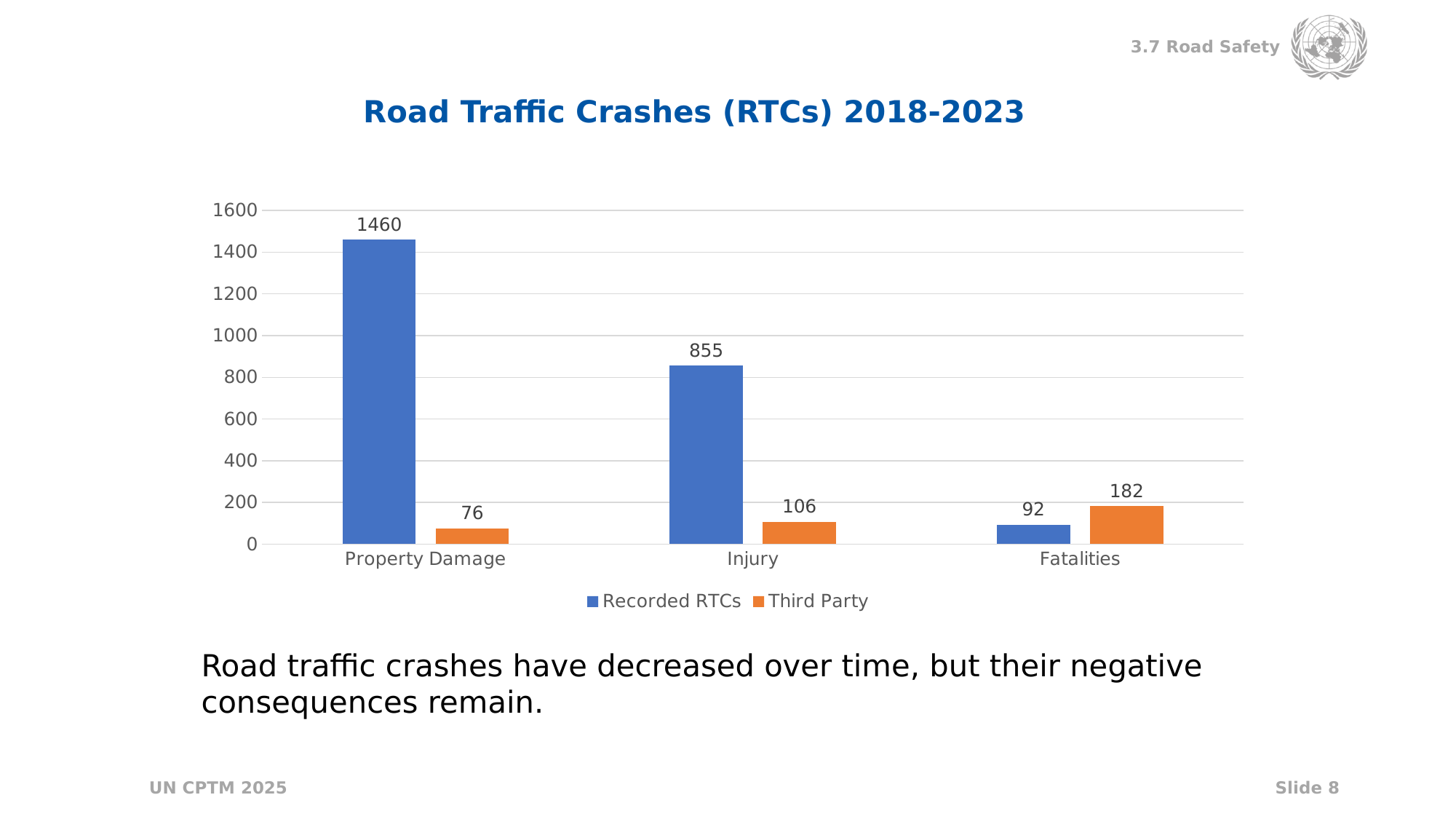

Road Traffic Crashes (RTCs) 2018-2023

### Chart

| Category | Recorded RTCs | Third Party |
|---|---|---|
| Property Damage | 1460.0 | 76.0 |
| Injury | 855.0 | 106.0 |
| Fatalities | 92.0 | 182.0 |
Road traffic crashes have decreased over time, but their negative consequences remain.